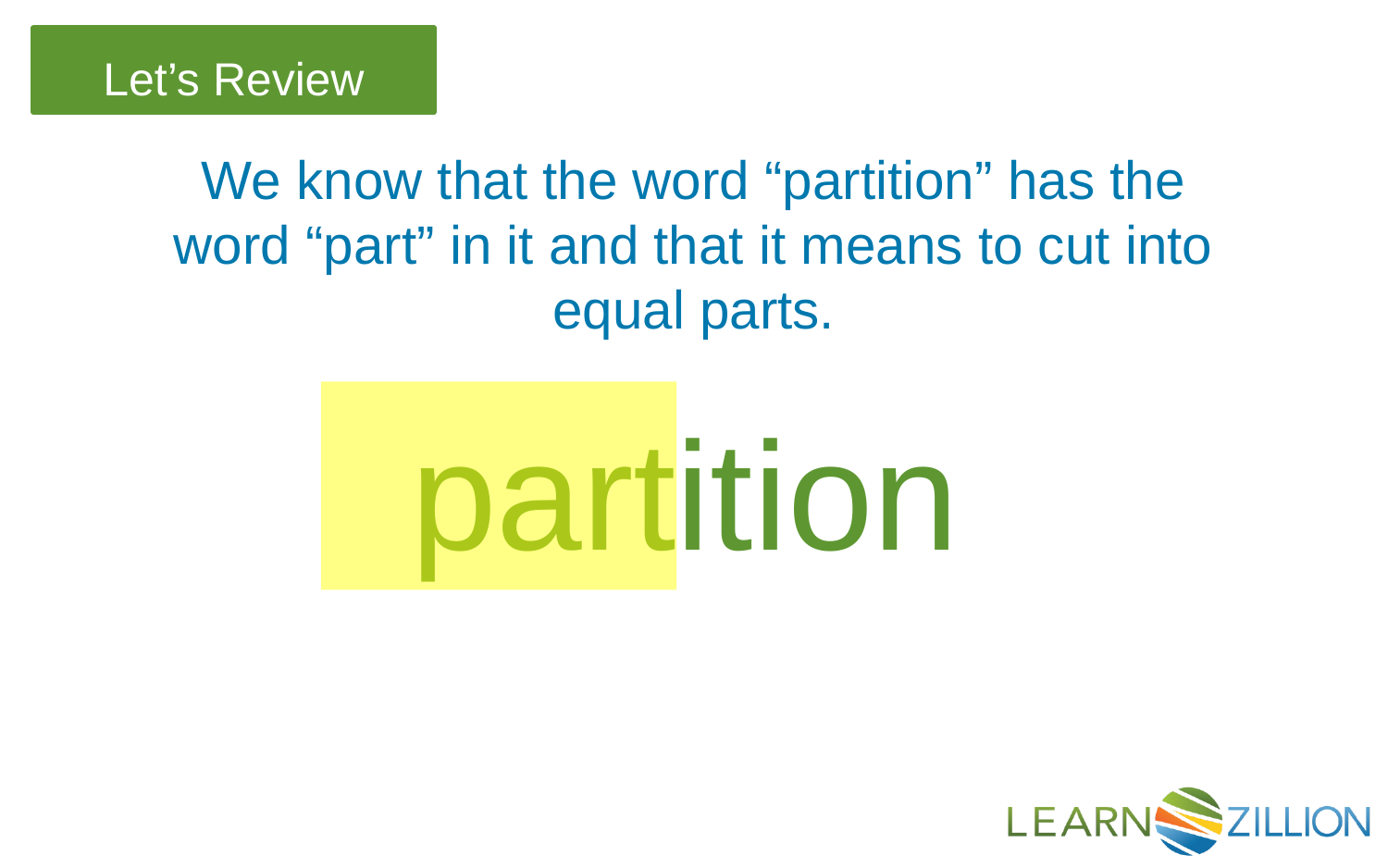

We know that the word “partition” has the word “part” in it and that it means to cut into equal parts.

partition